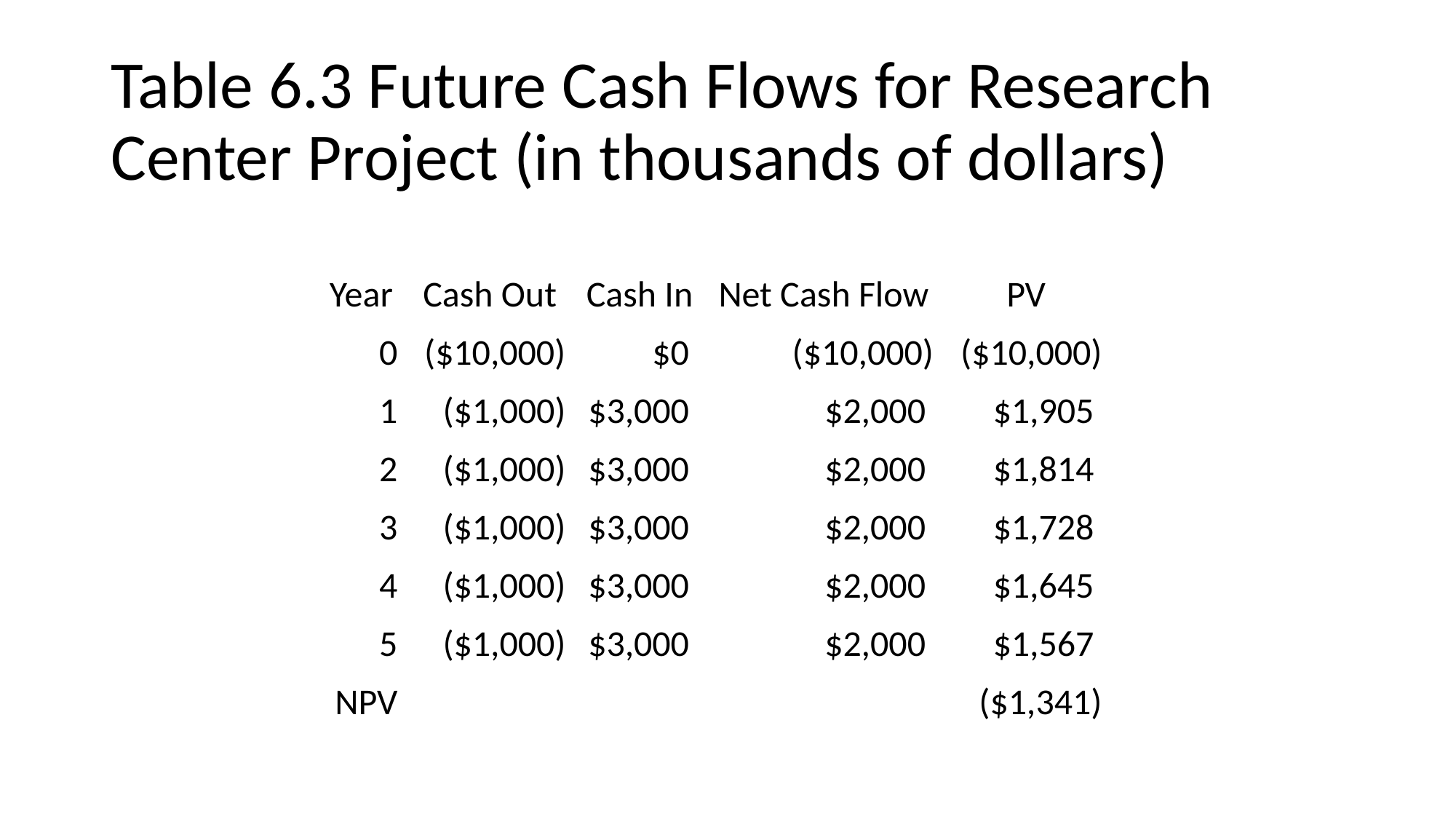

# Table 6.3 Future Cash Flows for Research Center Project (in thousands of dollars)
| Year | Cash Out | Cash In | Net Cash Flow | PV |  |
| --- | --- | --- | --- | --- | --- |
| 0 | ($10,000) | $0 | ($10,000) | ($10,000) |  |
| 1 | ($1,000) | $3,000 | $2,000 | $1,905 |  |
| 2 | ($1,000) | $3,000 | $2,000 | $1,814 |  |
| 3 | ($1,000) | $3,000 | $2,000 | $1,728 |  |
| 4 | ($1,000) | $3,000 | $2,000 | $1,645 |  |
| 5 | ($1,000) | $3,000 | $2,000 | $1,567 |  |
| NPV |  |  |  | ($1,341) |  |